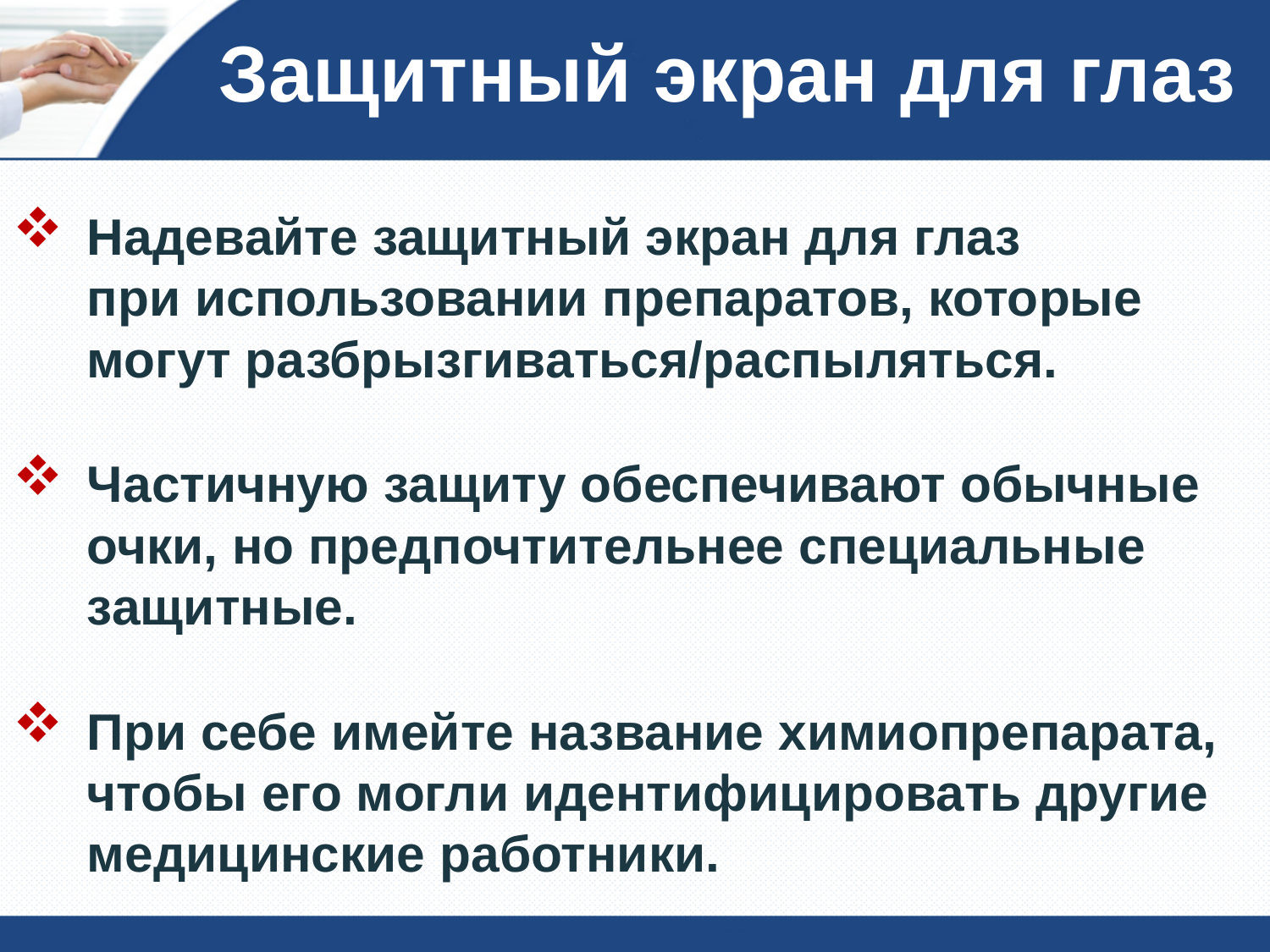

# Защитный экран для глаз
Надевайте защитный экран для глаз               при использовании препаратов, которые могут разбрызгиваться/распыляться.
Частичную защиту обеспечивают обычные очки, но предпочтительнее специальные защитные.
При себе имейте название химиопрепарата, чтобы его могли идентифицировать другие медицинские работники.